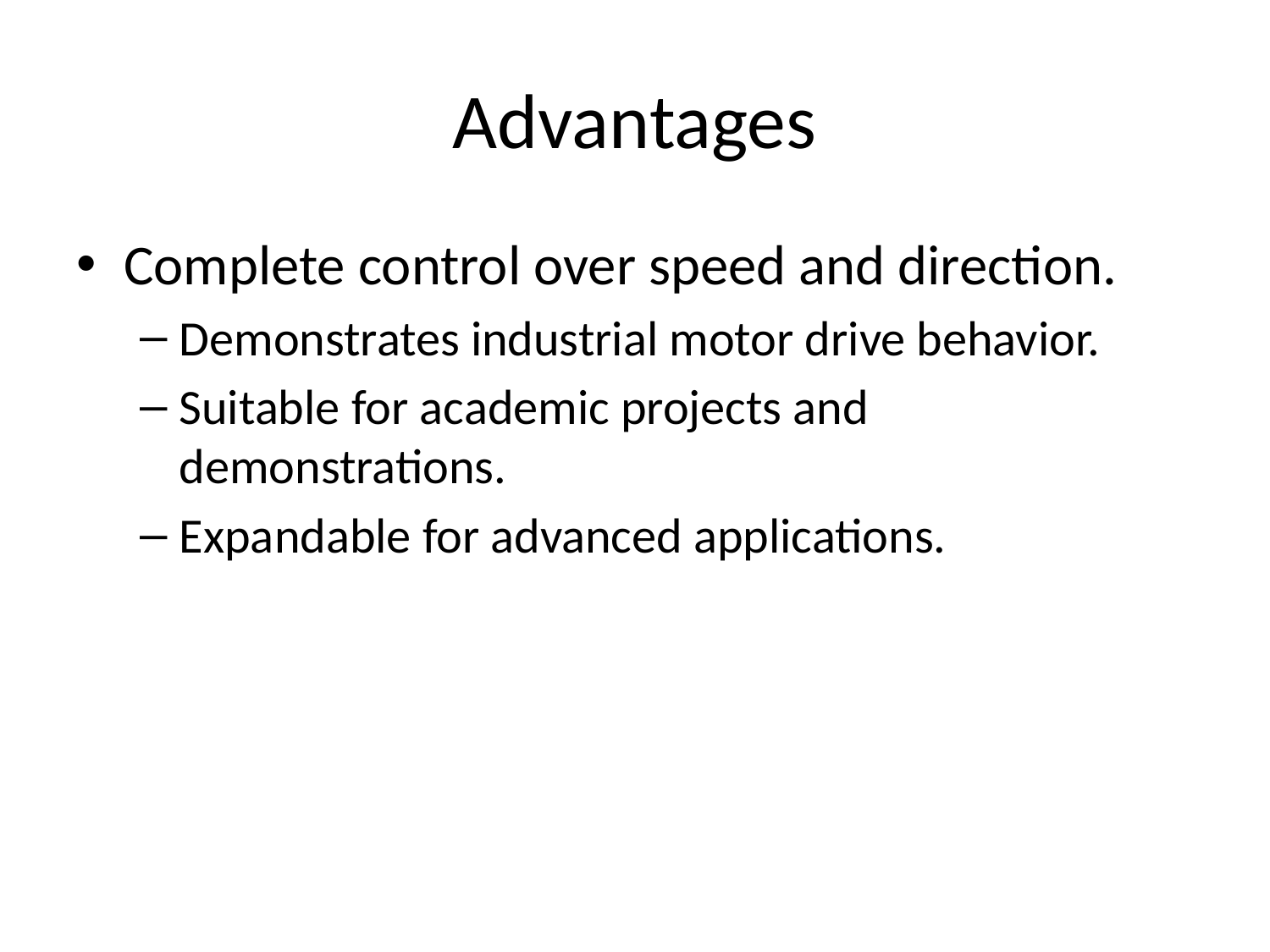

# Advantages
Complete control over speed and direction.
Demonstrates industrial motor drive behavior.
Suitable for academic projects and demonstrations.
Expandable for advanced applications.